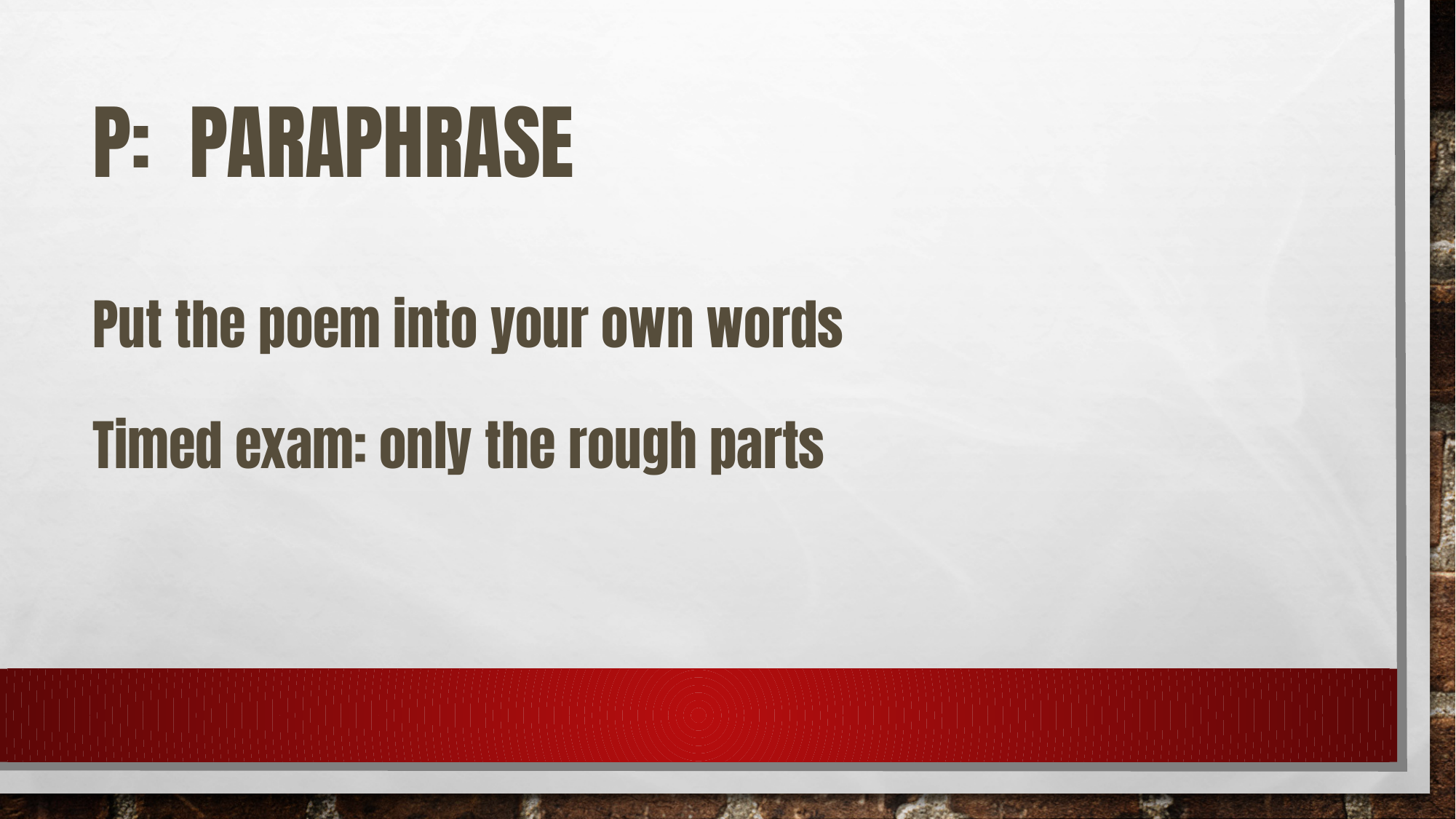

# P:  PARAPHRASE
Put the poem into your own words
Timed exam: only the rough parts